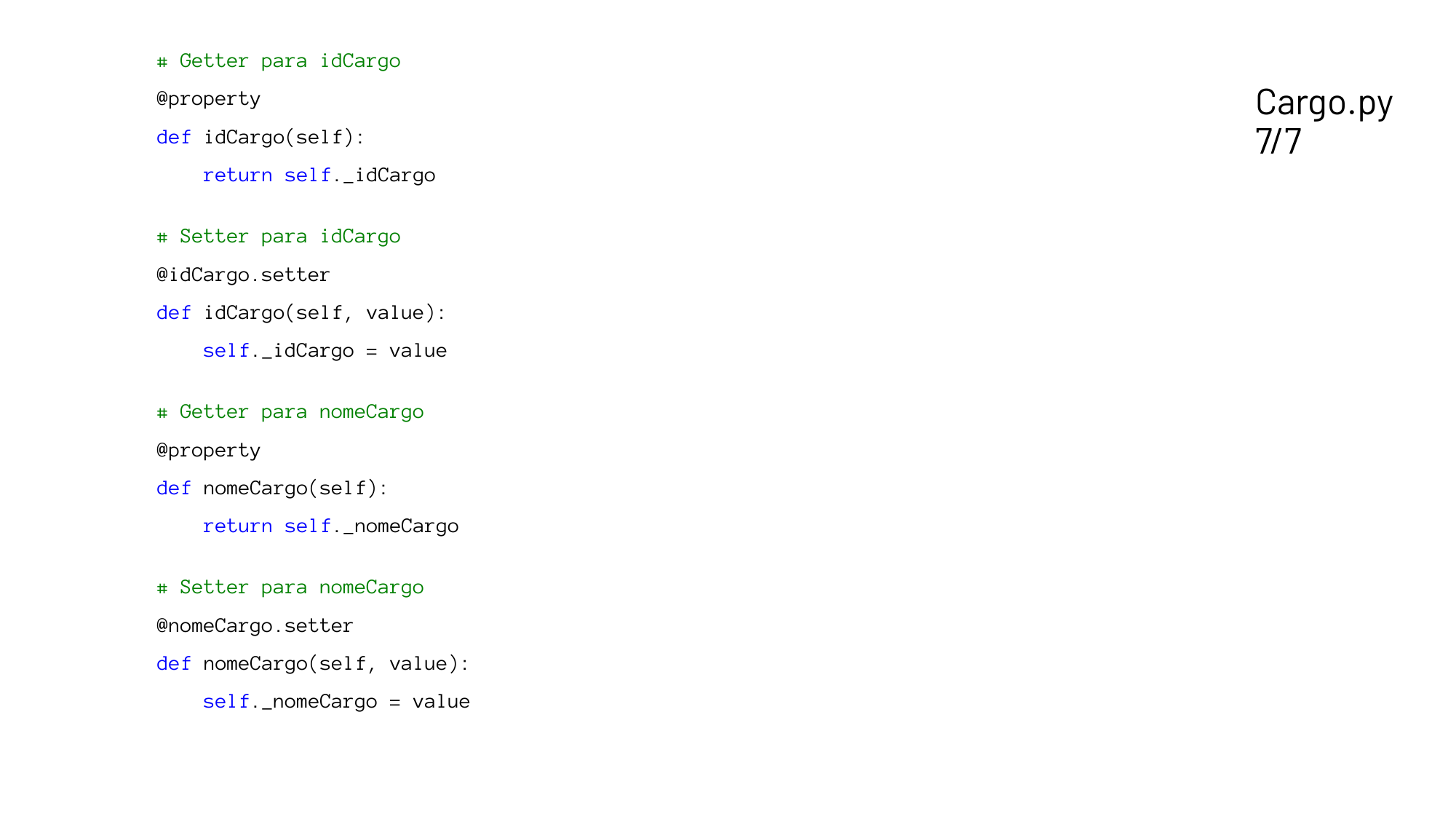

# Getter para idCargo
    @property
    def idCargo(self):
        return self._idCargo
    # Setter para idCargo
    @idCargo.setter
    def idCargo(self, value):
        self._idCargo = value
    # Getter para nomeCargo
    @property
    def nomeCargo(self):
        return self._nomeCargo
    # Setter para nomeCargo
    @nomeCargo.setter
    def nomeCargo(self, value):
        self._nomeCargo = value

# Cargo.py 7/7